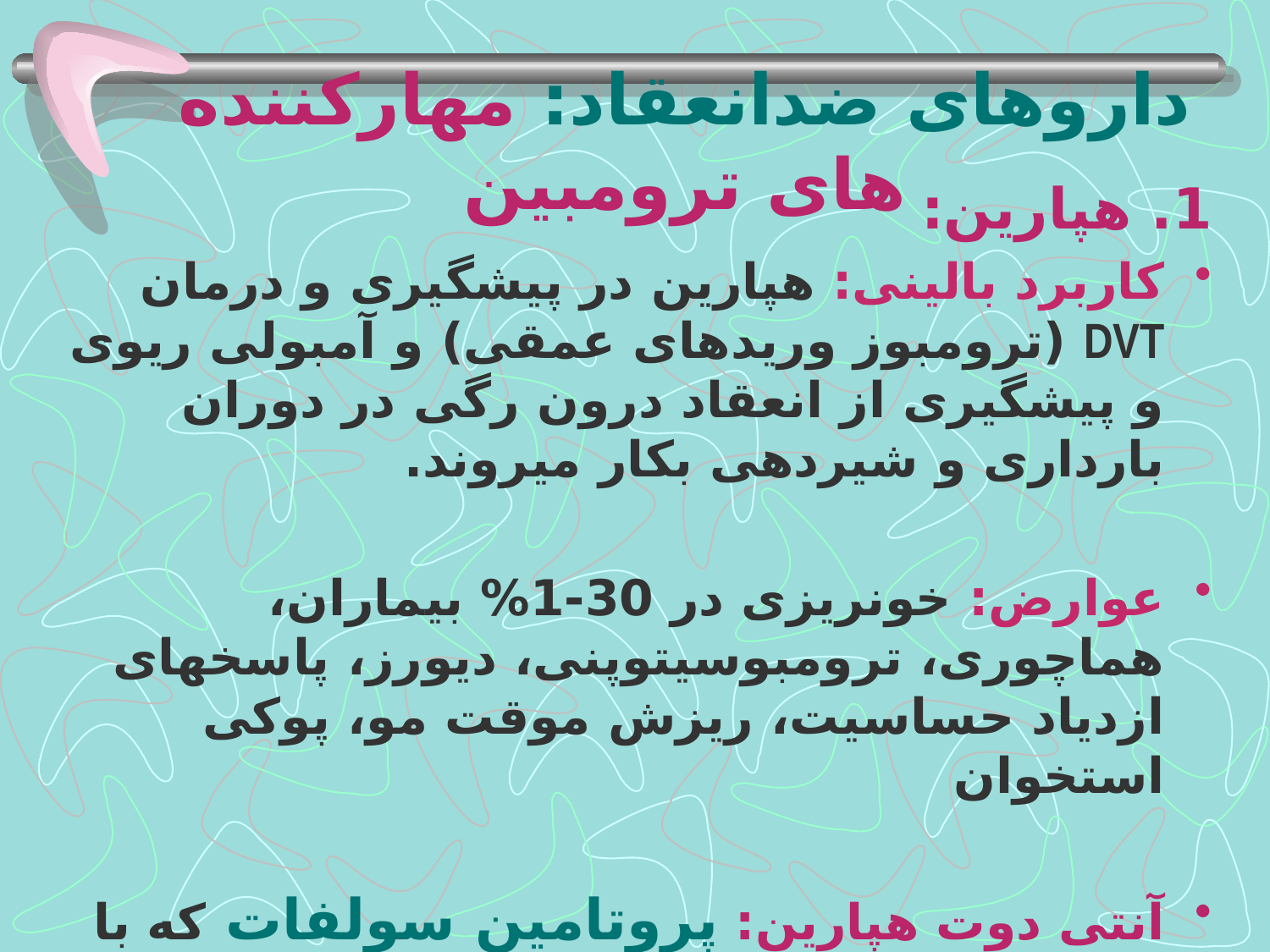

# داروهای ضدانعقاد: مهارکننده های ترومبین
1. هپارین:
کاربرد بالینی: هپارین در پیشگیری و درمان DVT (ترومبوز وریدهای عمقی) و آمبولی ریوی و پیشگیری از انعقاد درون رگی در دوران بارداری و شیردهی بکار میروند.

عوارض: خونریزی در 30-1% بیماران، هماچوری، ترومبوسیتوپنی، دیورز، پاسخهای ازدیاد حساسیت، ریزش موقت مو، پوکی استخوان

آنتی دوت هپارین: پروتامین سولفات که با هپارین کمپلکس غیرفعال تشکیل میدهد. بصورت IV آهسته باید تجویز شود